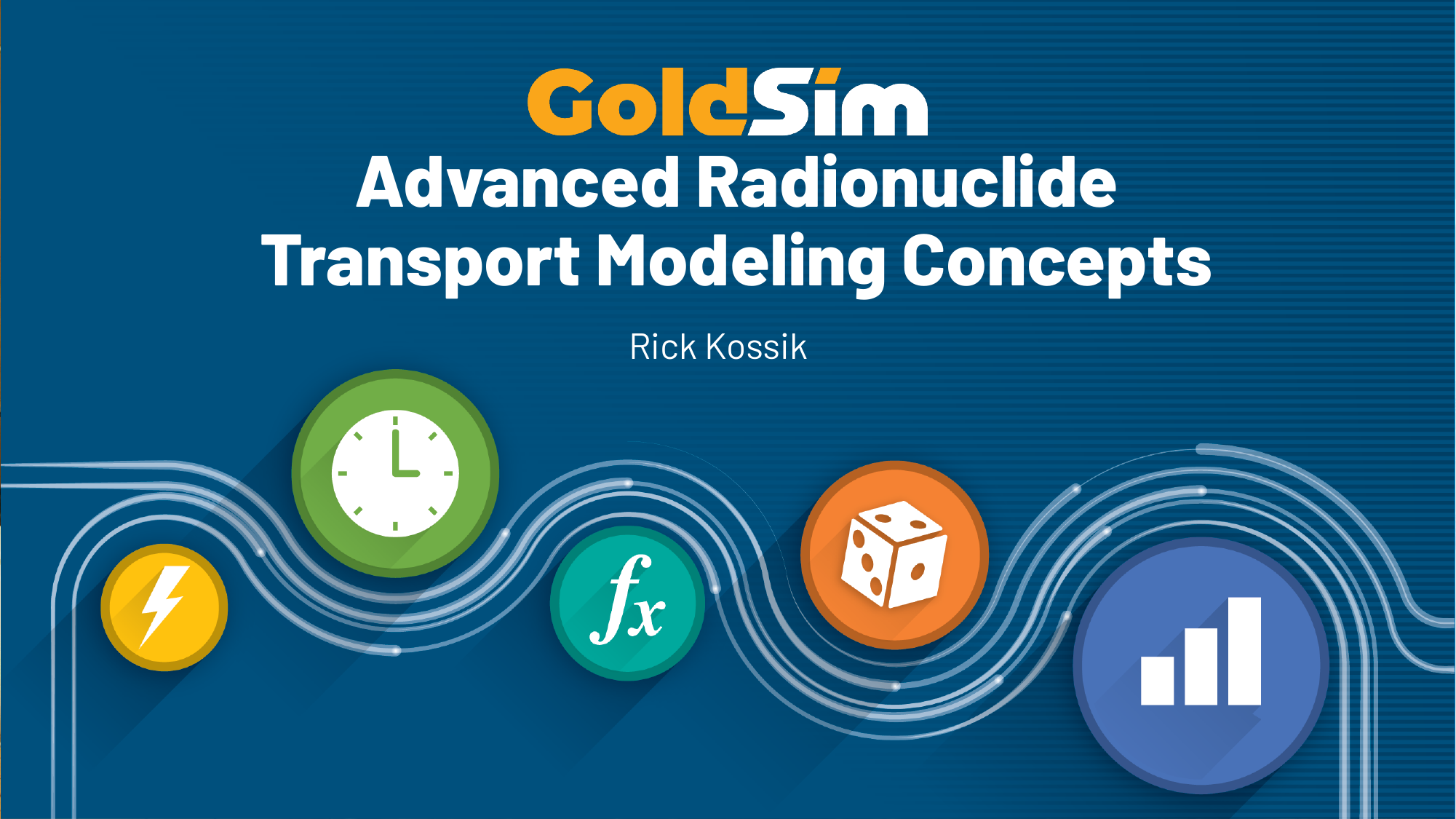

# Advanced Radionuclide Transport Modeling Concepts
Rick Kossik